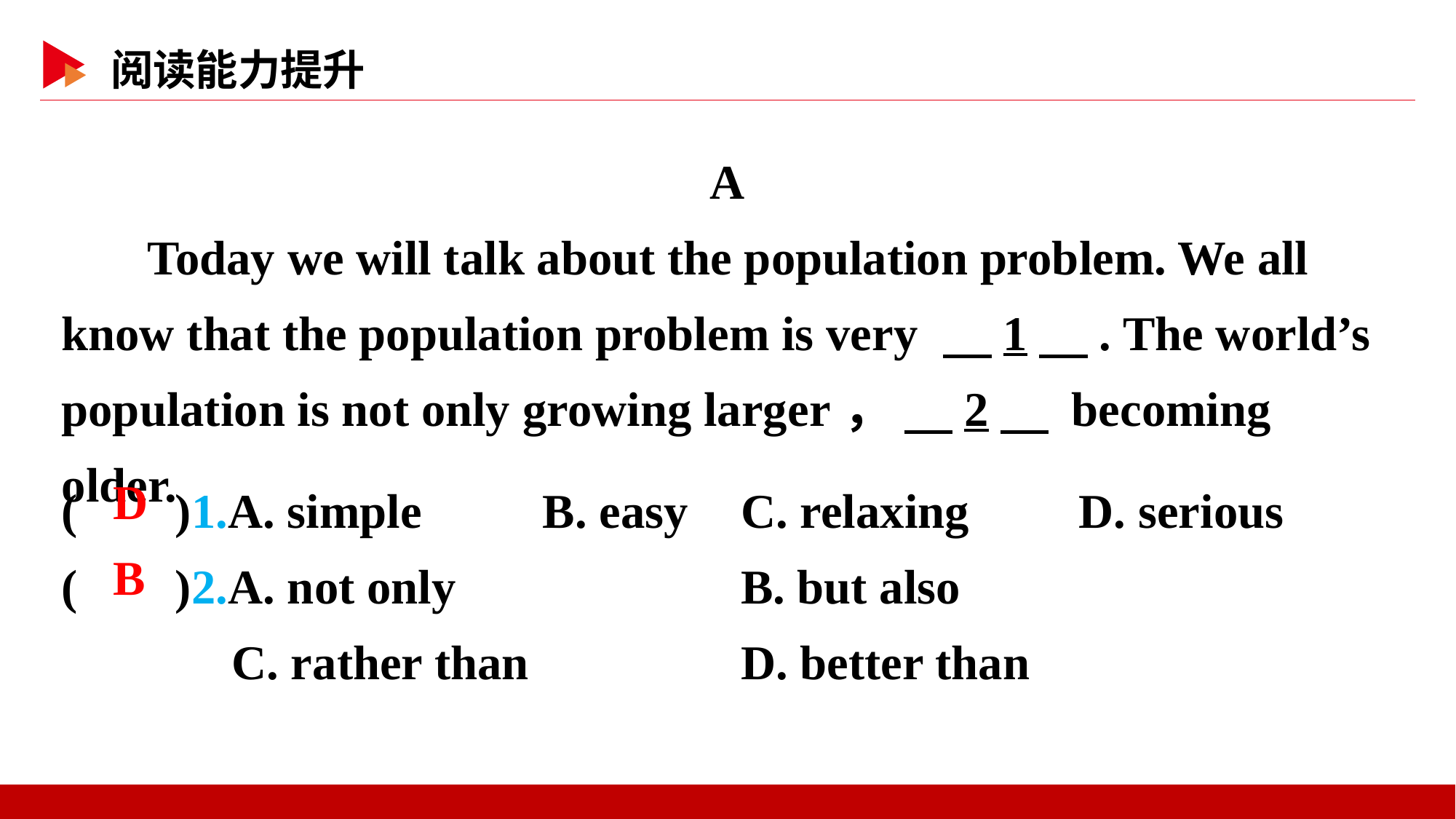

A
Today we will talk about the population problem. We all know that the population problem is very 　1　. The world’s population is not only growing larger， 　2　 becoming older.
(        )1.A. simple　　B. easy	  C. relaxing         D. serious
(        )2.A. not only      		  B. but also
	     C. rather than   		  D. better than
   D
   B